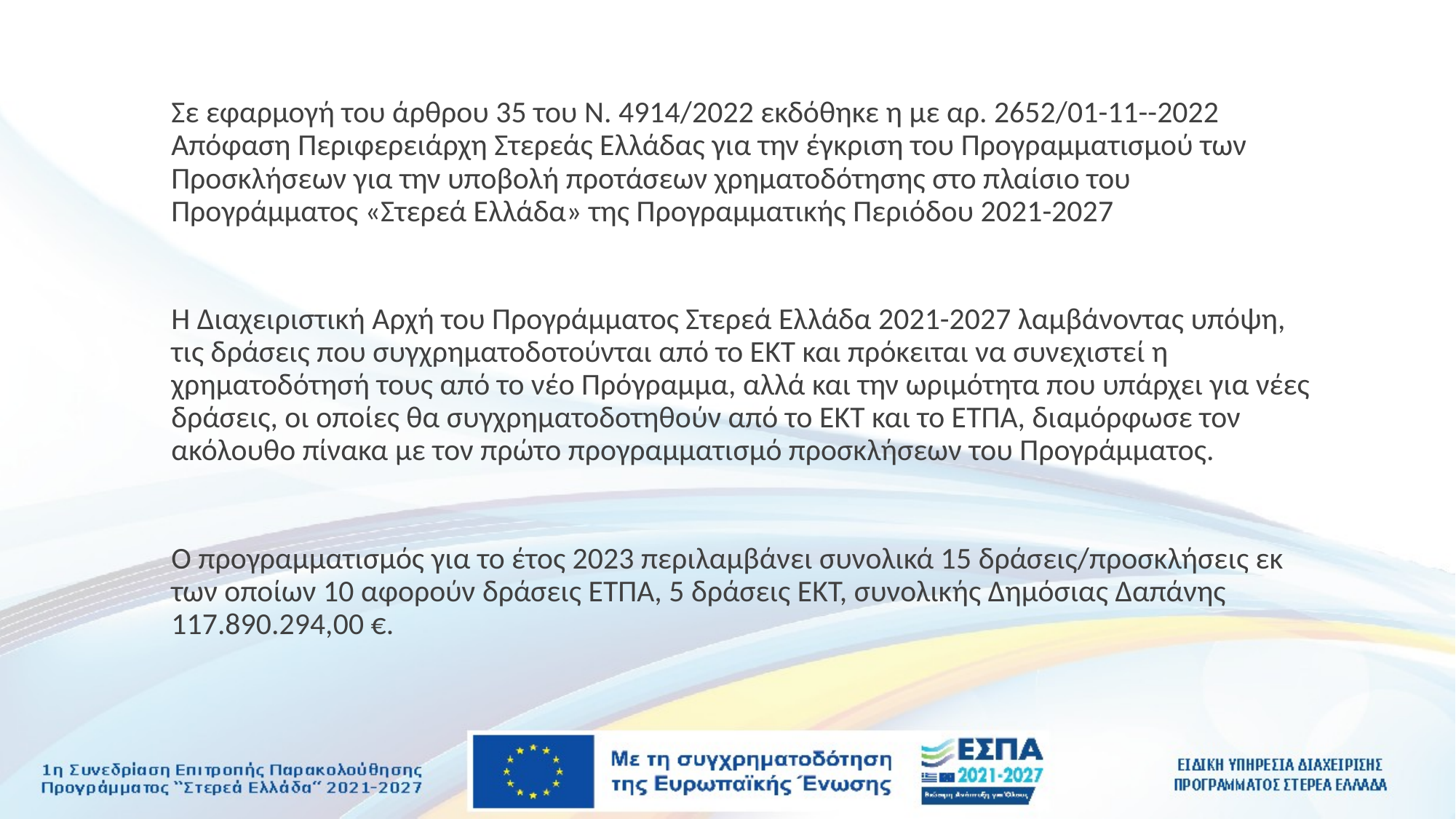

Σε εφαρμογή του άρθρου 35 του Ν. 4914/2022 εκδόθηκε η με αρ. 2652/01-11--2022 Απόφαση Περιφερειάρχη Στερεάς Ελλάδας για την έγκριση του Προγραμματισμού των Προσκλήσεων για την υποβολή προτάσεων χρηματοδότησης στο πλαίσιο του Προγράμματος «Στερεά Ελλάδα» της Προγραμματικής Περιόδου 2021-2027

Η Διαχειριστική Αρχή του Προγράμματος Στερεά Ελλάδα 2021-2027 λαμβάνοντας υπόψη, τις δράσεις που συγχρηματοδοτούνται από το ΕΚΤ και πρόκειται να συνεχιστεί η χρηματοδότησή τους από το νέο Πρόγραμμα, αλλά και την ωριμότητα που υπάρχει για νέες δράσεις, οι οποίες θα συγχρηματοδοτηθούν από το ΕΚΤ και το ΕΤΠΑ, διαμόρφωσε τον ακόλουθο πίνακα με τον πρώτο προγραμματισμό προσκλήσεων του Προγράμματος.

Ο προγραμματισμός για το έτος 2023 περιλαμβάνει συνολικά 15 δράσεις/προσκλήσεις εκ των οποίων 10 αφορούν δράσεις ΕΤΠΑ, 5 δράσεις ΕΚΤ, συνολικής Δημόσιας Δαπάνης 117.890.294,00 €.